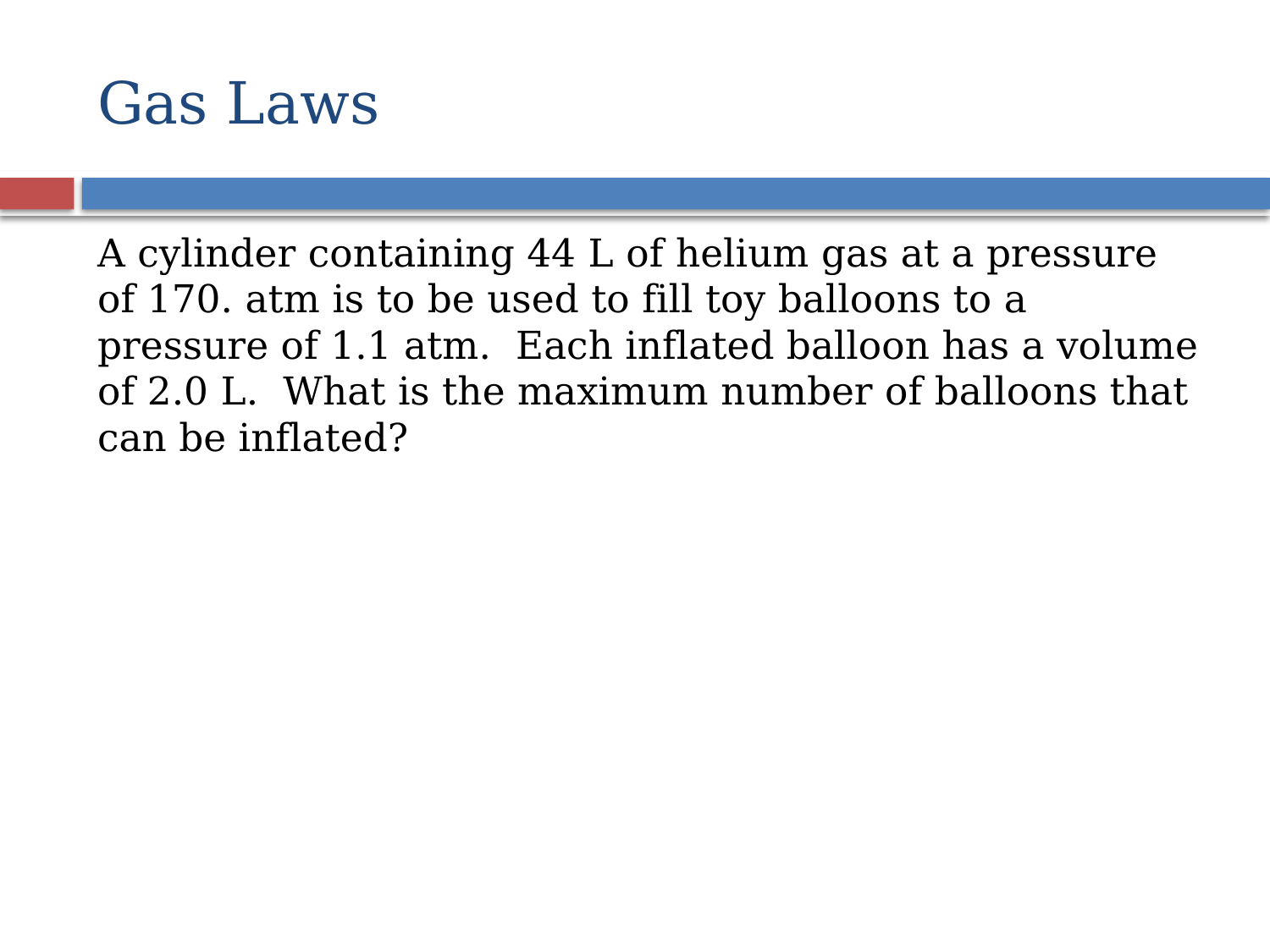

# Gas Laws
A cylinder containing 44 L of helium gas at a pressure of 170. atm is to be used to fill toy balloons to a pressure of 1.1 atm.  Each inflated balloon has a volume of 2.0 L.  What is the maximum number of balloons that can be inflated?